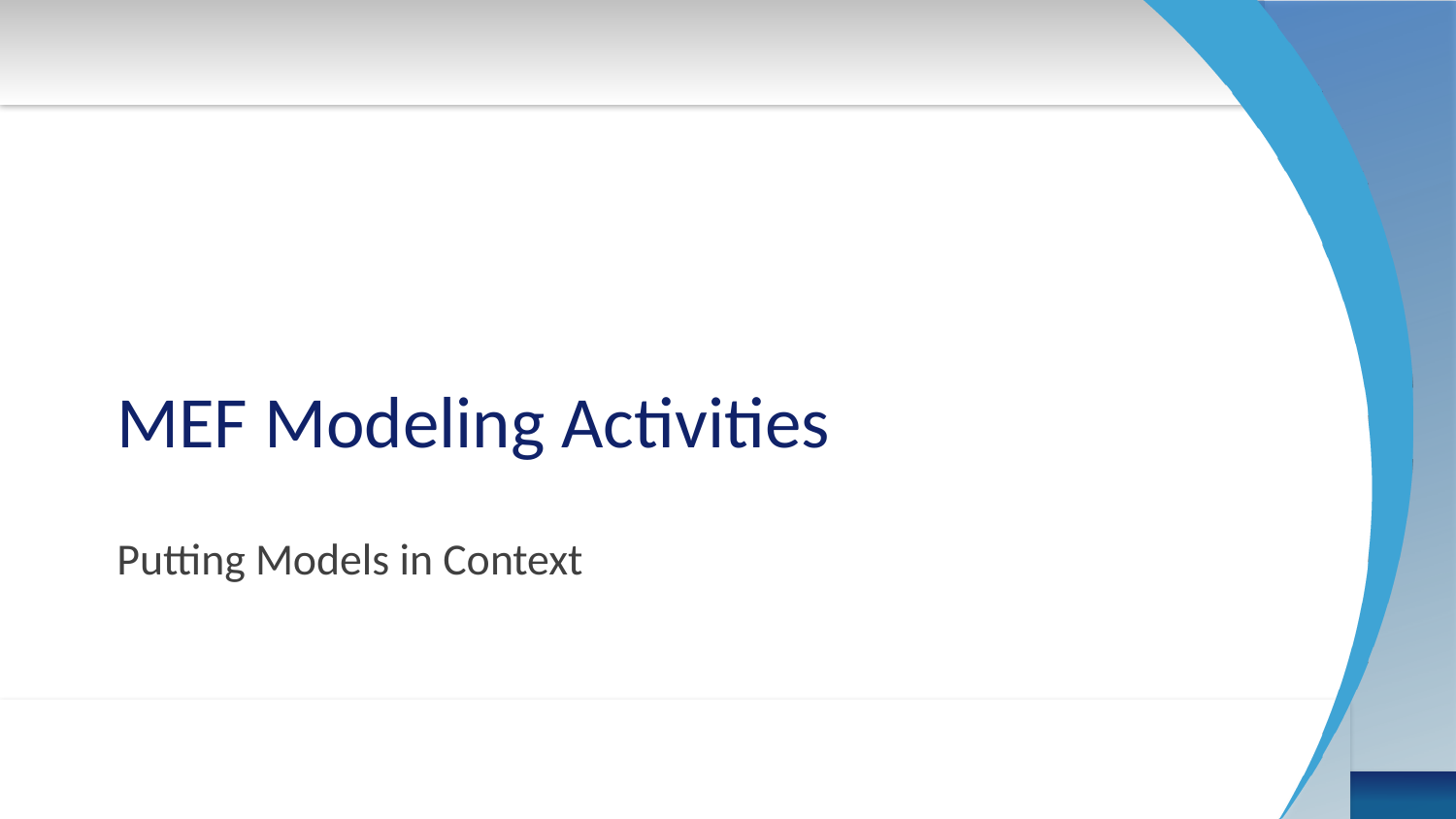

# MEF Modeling Activities
Putting Models in Context